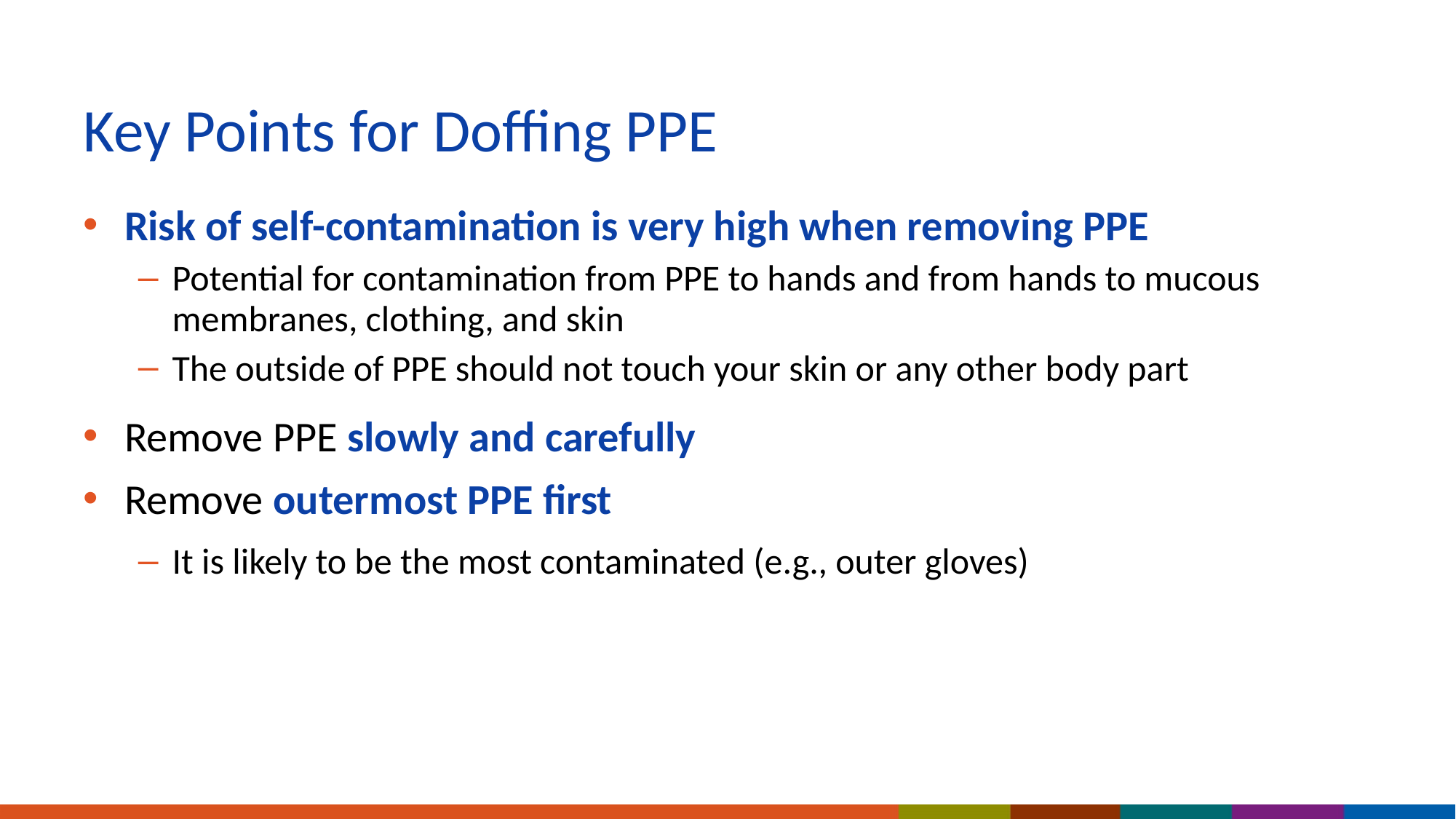

# Key Points for Doffing PPE

Risk of self-contamination is very high when removing PPE
Potential for contamination from PPE to hands and from hands to mucous membranes, clothing, and skin
The outside of PPE should not touch your skin or any other body part
Remove PPE slowly and carefully
Remove outermost PPE first
It is likely to be the most contaminated (e.g., outer gloves)